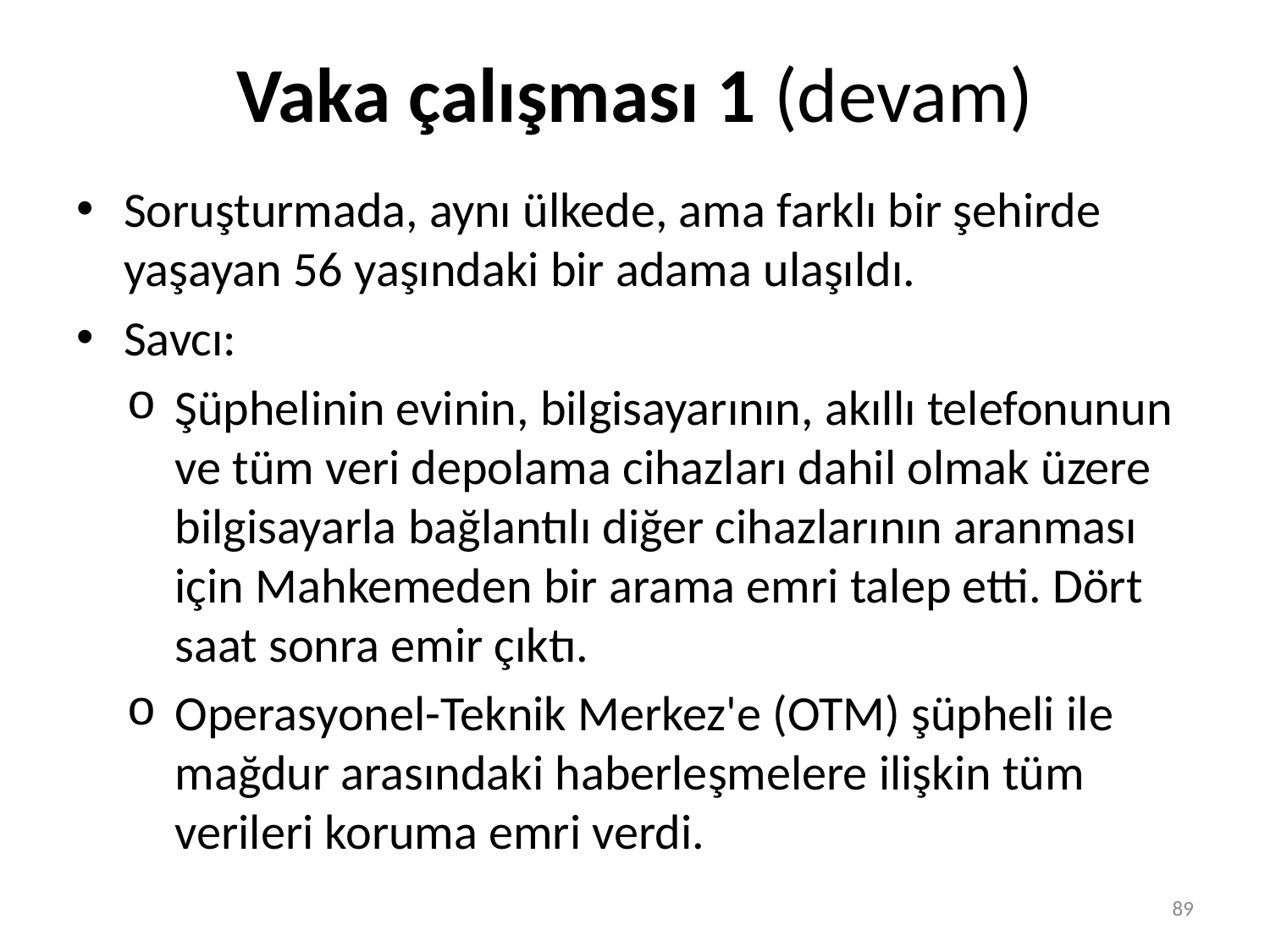

# Vaka çalışması 1 (devam)
Soruşturmada, aynı ülkede, ama farklı bir şehirde yaşayan 56 yaşındaki bir adama ulaşıldı.
Savcı:
Şüphelinin evinin, bilgisayarının, akıllı telefonunun ve tüm veri depolama cihazları dahil olmak üzere bilgisayarla bağlantılı diğer cihazlarının aranması için Mahkemeden bir arama emri talep etti. Dört saat sonra emir çıktı.
Operasyonel-Teknik Merkez'e (OTM) şüpheli ile mağdur arasındaki haberleşmelere ilişkin tüm verileri koruma emri verdi.
89